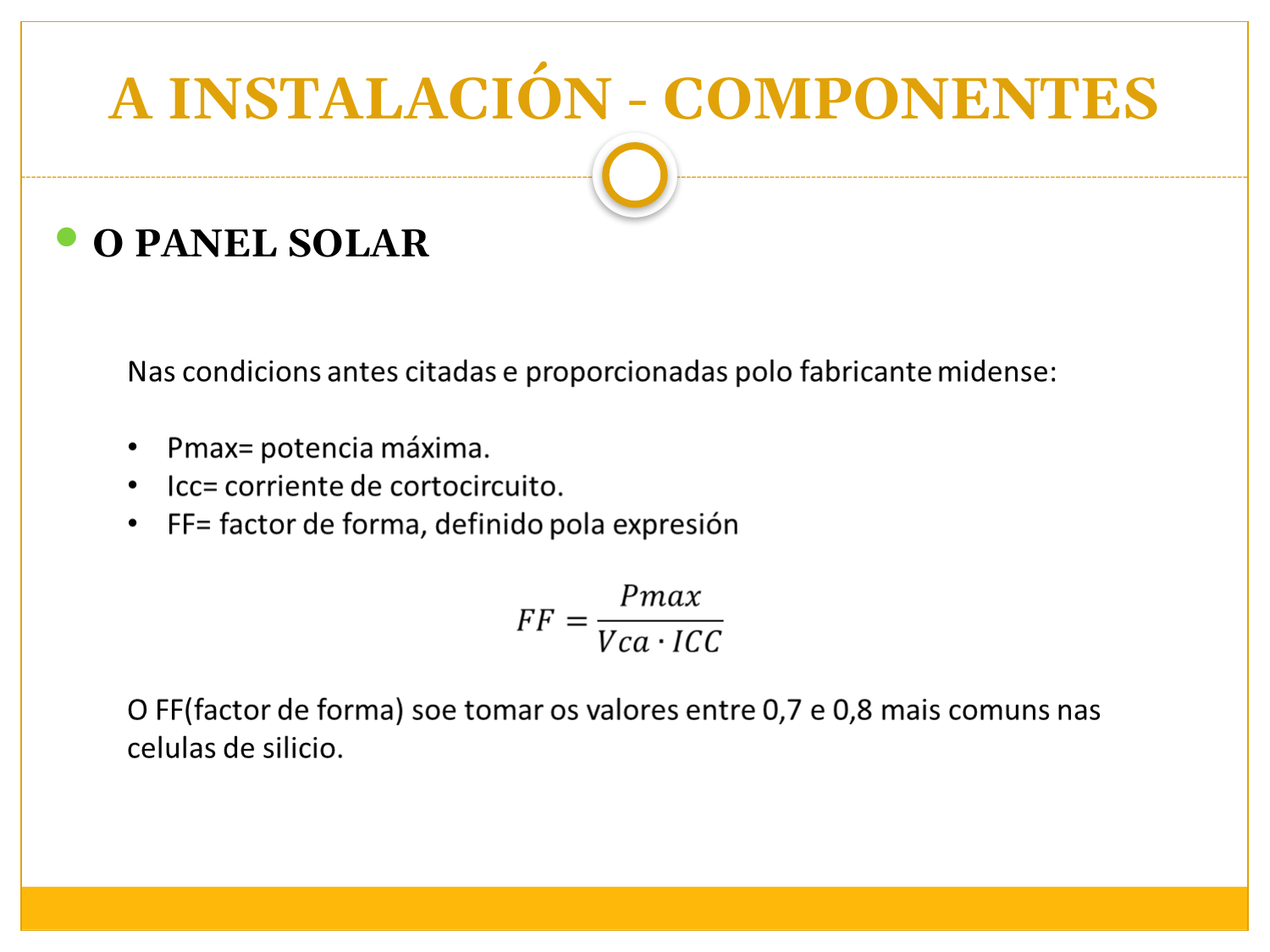

# A INSTALACIÓN - COMPONENTES
O PANEL SOLAR